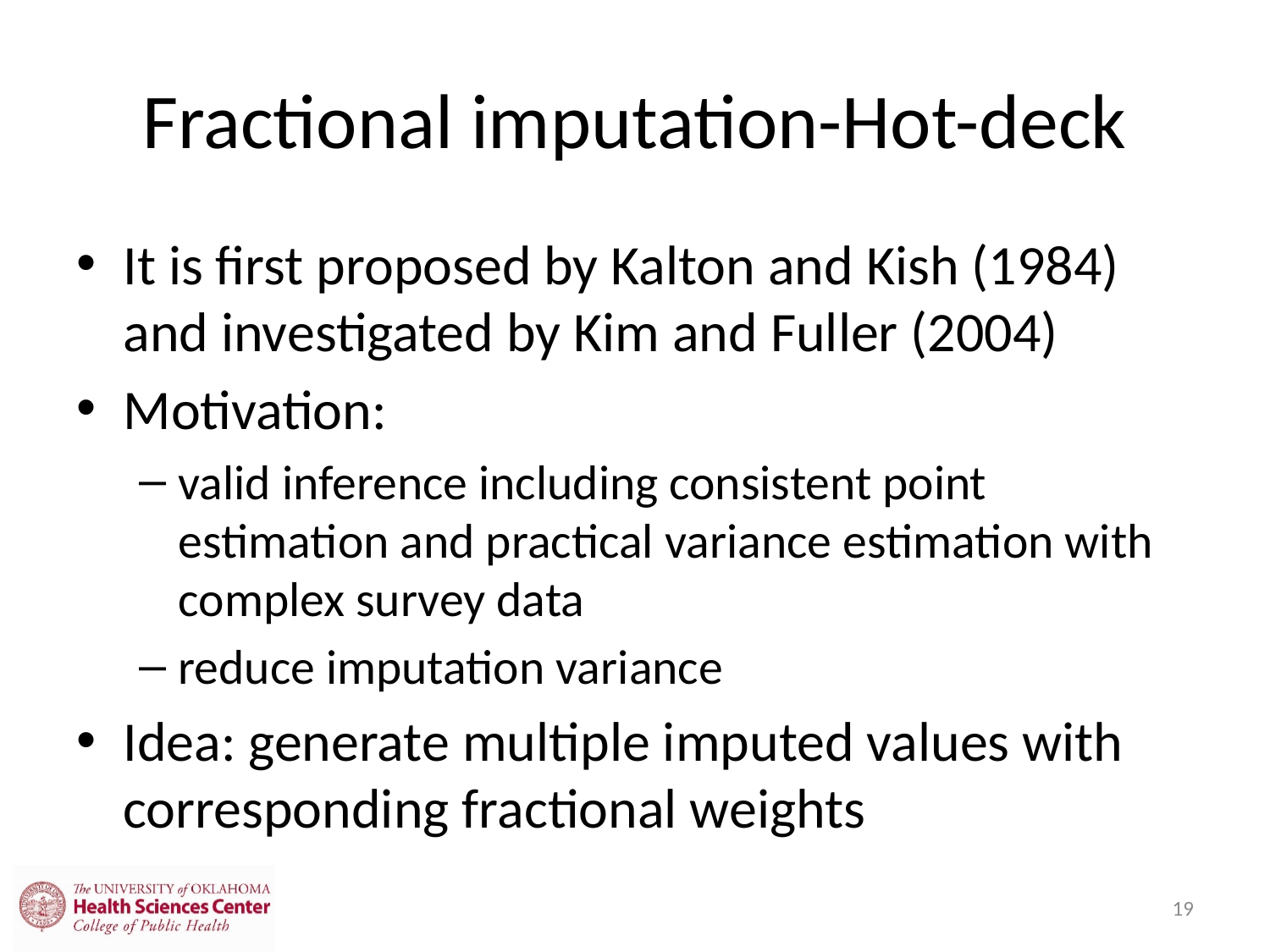

# Fractional imputation-Hot-deck
It is first proposed by Kalton and Kish (1984) and investigated by Kim and Fuller (2004)
Motivation:
valid inference including consistent point estimation and practical variance estimation with complex survey data
reduce imputation variance
Idea: generate multiple imputed values with corresponding fractional weights
19